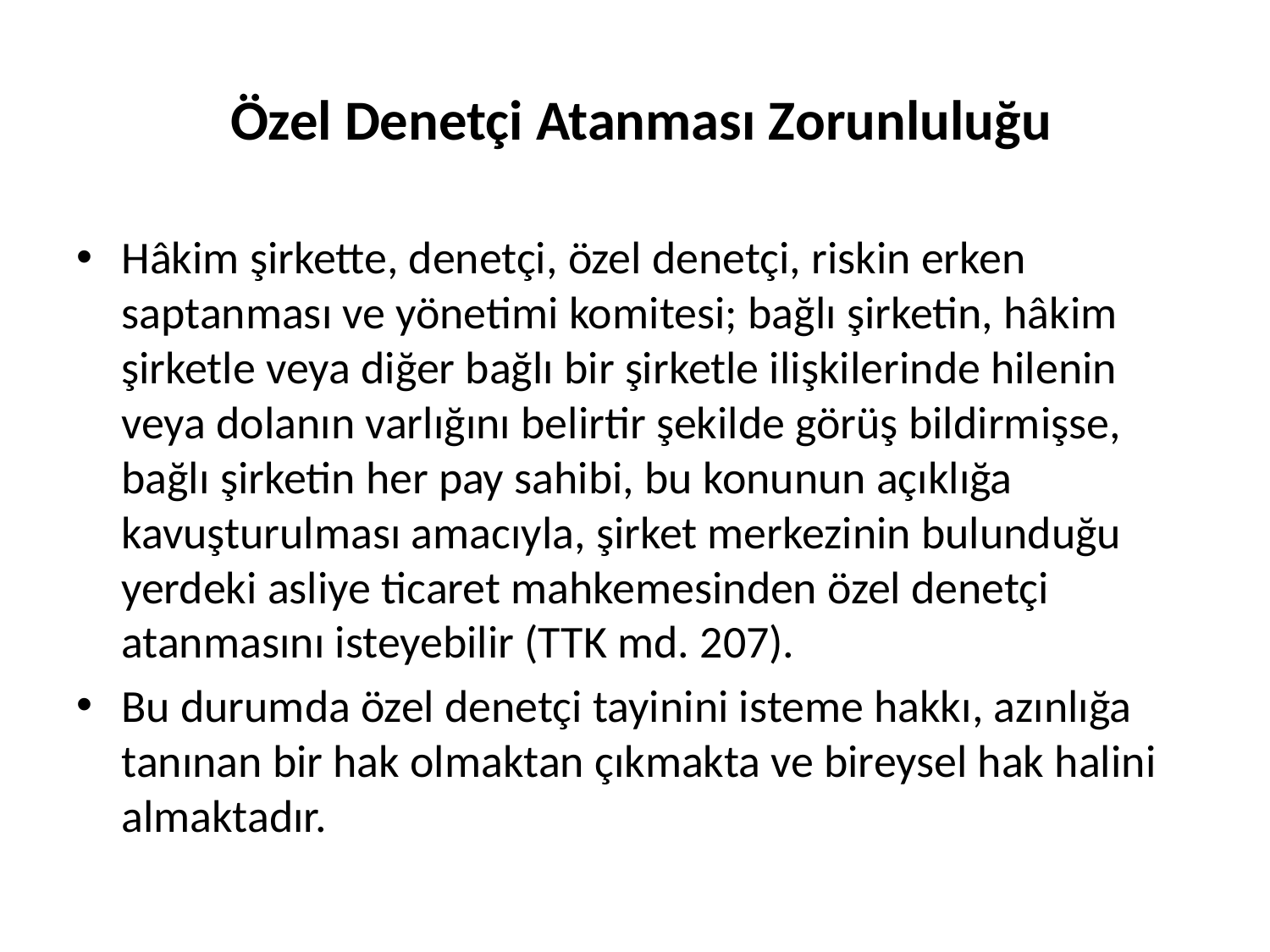

# Özel Denetçi Atanması Zorunluluğu
Hâkim şirkette, denetçi, özel denetçi, riskin erken saptanması ve yönetimi komitesi; bağlı şirketin, hâkim şirketle veya diğer bağlı bir şirketle ilişkilerinde hilenin veya dolanın varlığını belirtir şekilde görüş bildirmişse, bağlı şirketin her pay sahibi, bu konunun açıklığa kavuşturulması amacıyla, şirket merkezinin bulunduğu yerdeki asliye ticaret mahkemesinden özel denetçi atanmasını isteyebilir (TTK md. 207).
Bu durumda özel denetçi tayinini isteme hakkı, azınlığa tanınan bir hak olmaktan çıkmakta ve bireysel hak halini almaktadır.